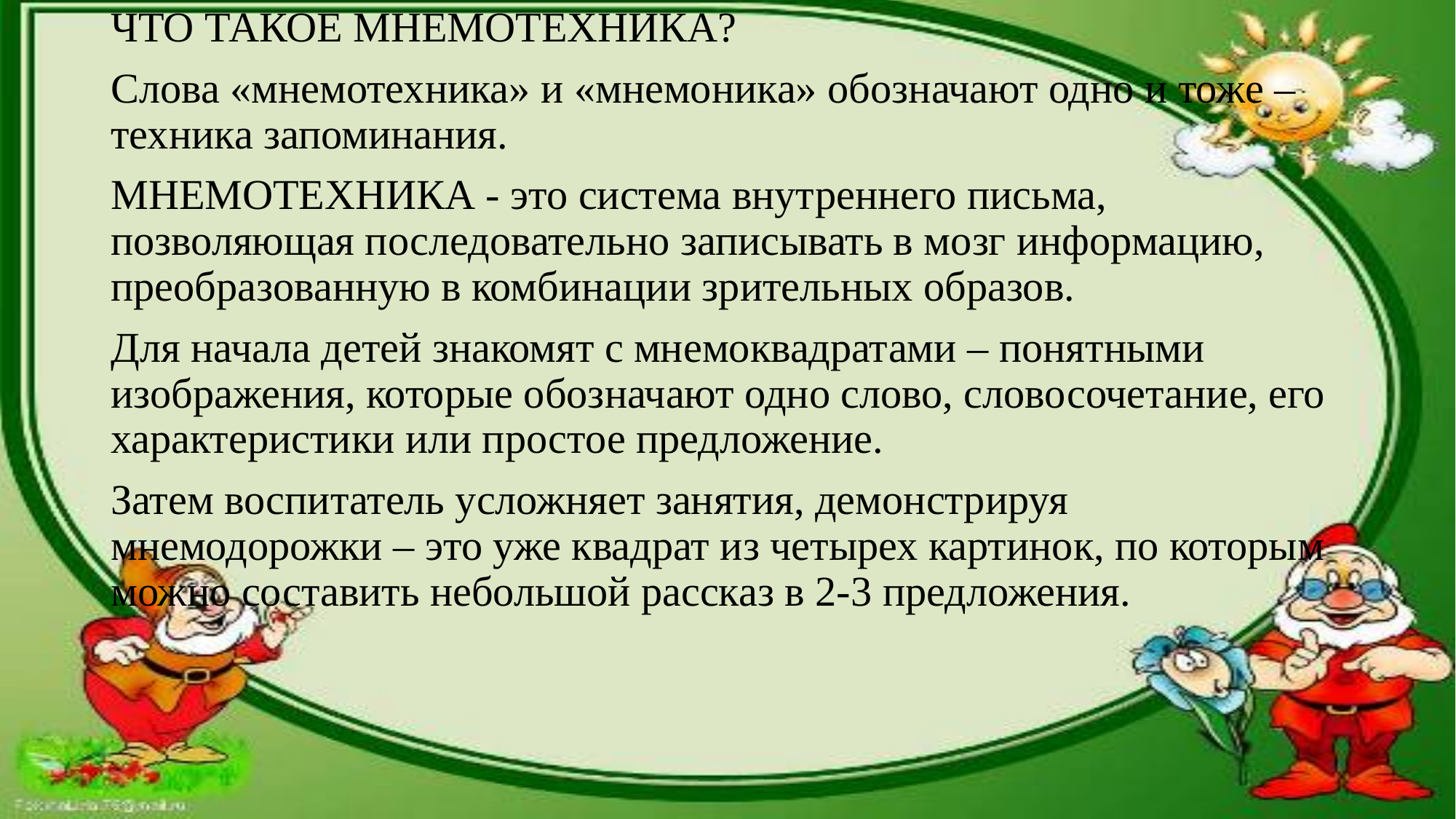

ЧТО ТАКОЕ МНЕМОТЕХНИКА?
Слова «мнемотехника» и «мнемоника» обозначают одно и тоже – техника запоминания.
МНЕМОТЕХНИКА - это система внутреннего письма, позволяющая последовательно записывать в мозг информацию, преобразованную в комбинации зрительных образов.
Для начала детей знакомят с мнемоквадратами – понятными изображения, которые обозначают одно слово, словосочетание, его характеристики или простое предложение.
Затем воспитатель усложняет занятия, демонстрируя мнемодорожки – это уже квадрат из четырех картинок, по которым можно составить небольшой рассказ в 2-3 предложения.